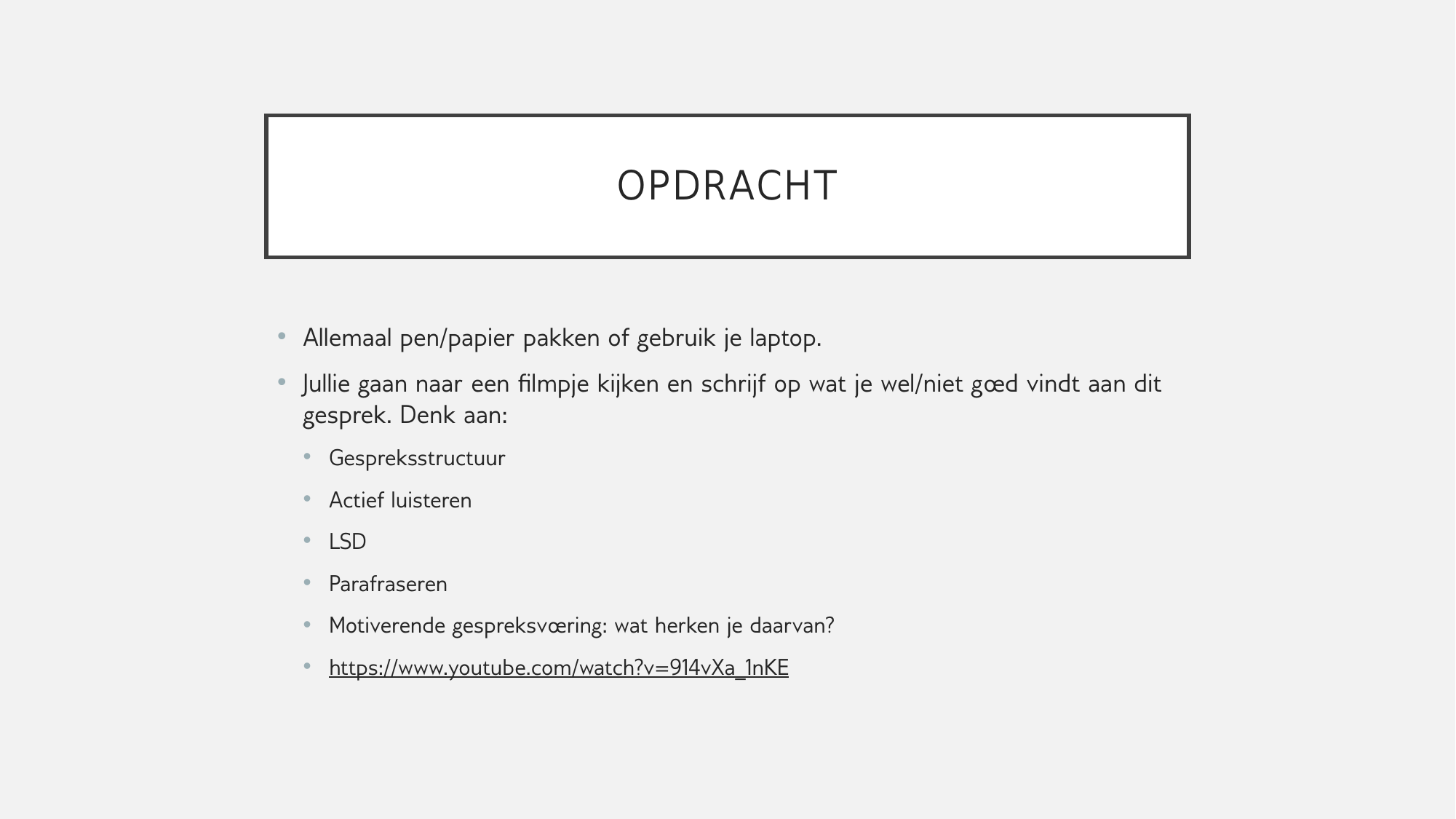

# opdracht
Allemaal pen/papier pakken of gebruik je laptop.
Jullie gaan naar een filmpje kijken en schrijf op wat je wel/niet goed vindt aan dit gesprek. Denk aan:
Gespreksstructuur
Actief luisteren
LSD
Parafraseren
Motiverende gespreksvoering: wat herken je daarvan?
https://www.youtube.com/watch?v=914vXa_1nKE